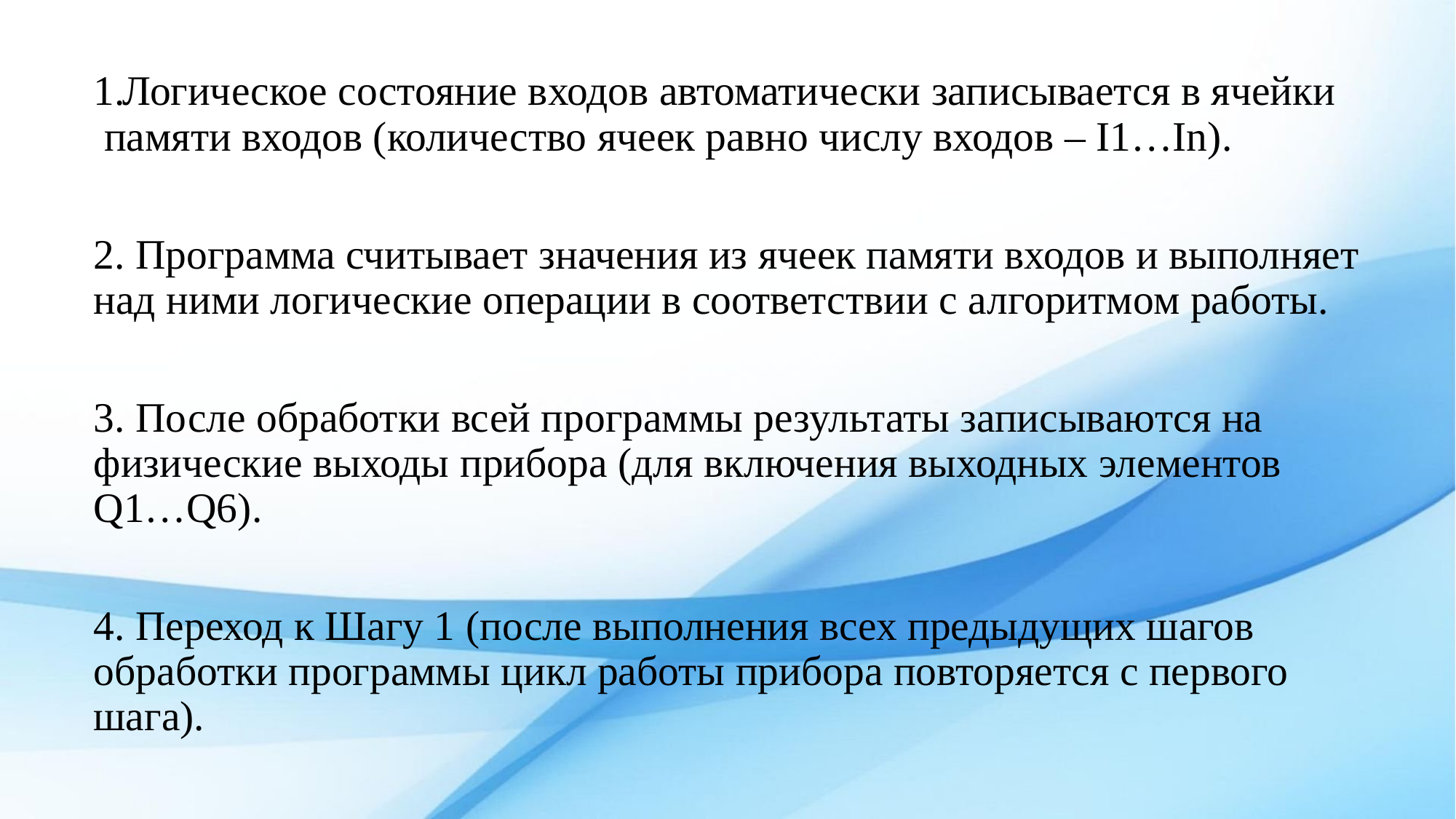

Логическое состояние входов автоматически записывается в ячейки памяти входов (количество ячеек равно числу входов – I1…In).

2. Программа считывает значения из ячеек памяти входов и выполняет над ними логические операции в соответствии с алгоритмом работы.

3. После обработки всей программы результаты записываются на физические выходы прибора (для включения выходных элементов Q1…Q6).

4. Переход к Шагу 1 (после выполнения всех предыдущих шагов обработки программы цикл работы прибора повторяется с первого шага).